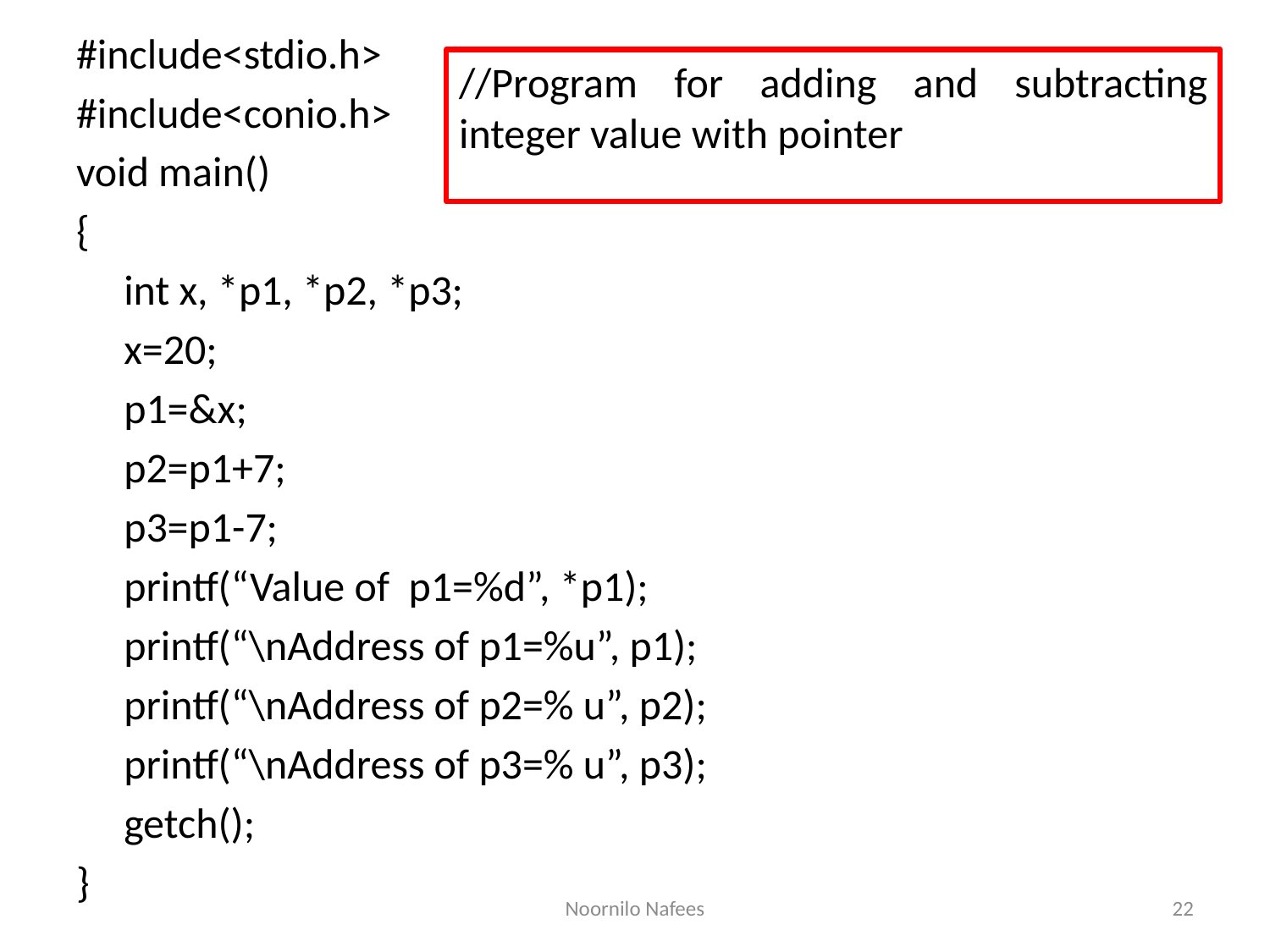

#include<stdio.h>
#include<conio.h>
void main()
{
	int x, *p1, *p2, *p3;
	x=20;
	p1=&x;
	p2=p1+7;
	p3=p1-7;
	printf(“Value of  p1=%d”, *p1);
	printf(“\nAddress of p1=%u”, p1);
	printf(“\nAddress of p2=% u”, p2);
	printf(“\nAddress of p3=% u”, p3);
	getch();
}

//Program for adding and subtracting integer value with pointer

Noornilo Nafees
22